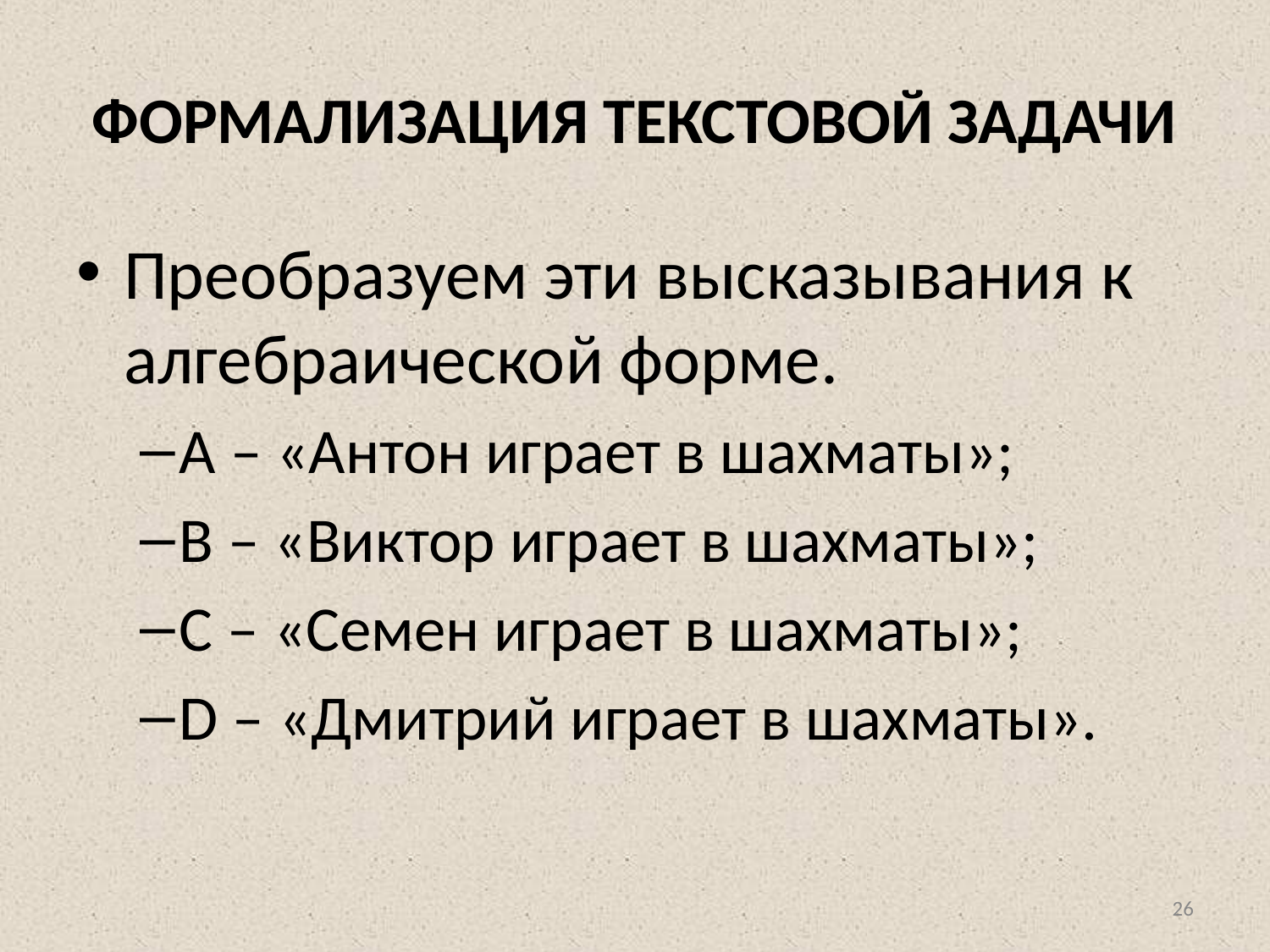

# ФОРМАЛИЗАЦИЯ ТЕКСТОВОЙ ЗАДАЧИ
Преобразуем эти высказывания к алгебраической форме.
А – «Антон играет в шахматы»;
В – «Виктор играет в шахматы»;
С – «Семен играет в шахматы»;
D – «Дмитрий играет в шахматы».

26